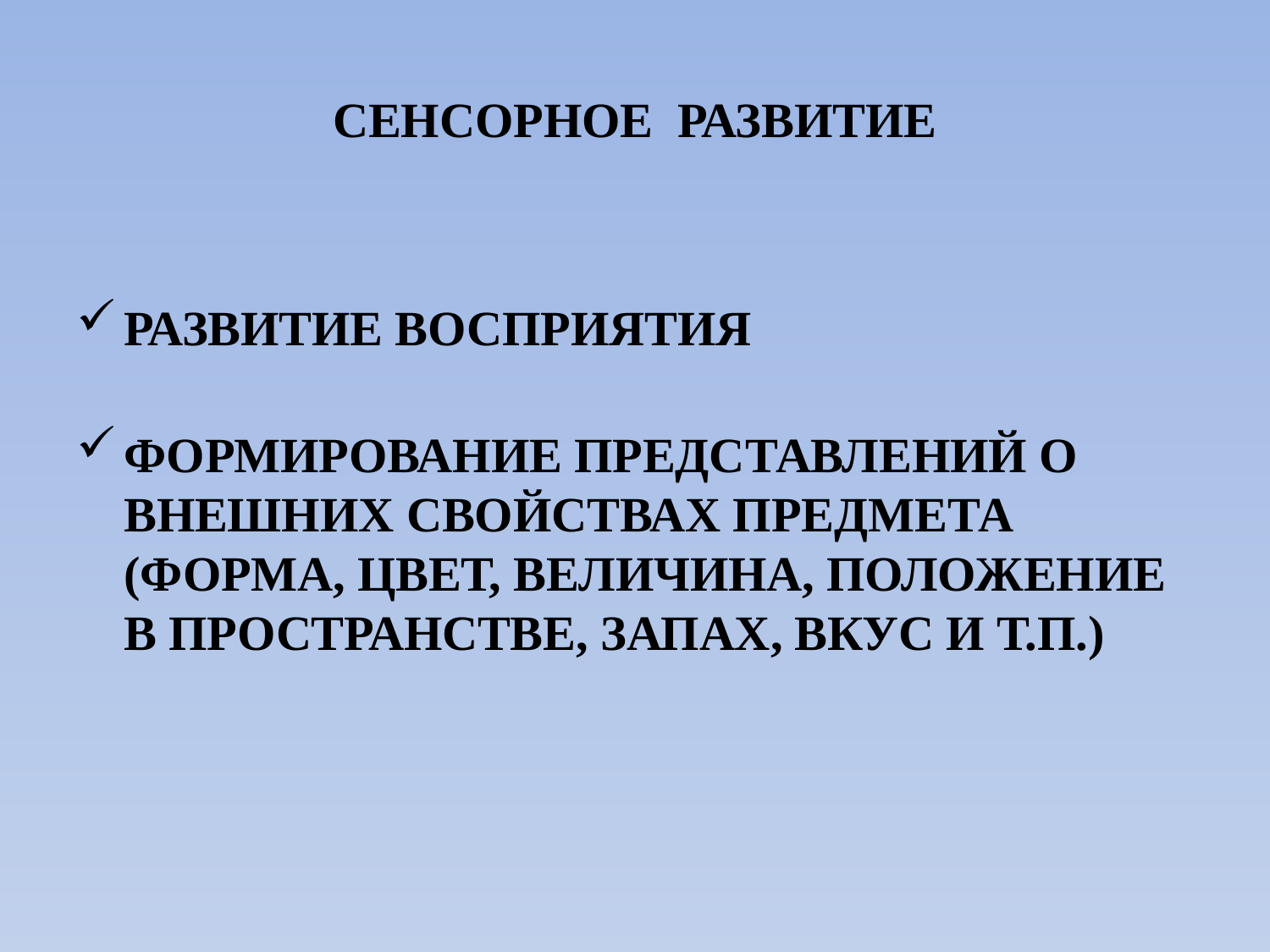

# СЕНСОРНОЕ  РАЗВИТИЕ

РАЗВИТИЕ ВОСПРИЯТИЯ

ФОРМИРОВАНИЕ ПРЕДСТАВЛЕНИЙ О ВНЕШНИХ СВОЙСТВАХ ПРЕДМЕТА (ФОРМА, ЦВЕТ, ВЕЛИЧИНА, ПОЛОЖЕНИЕ В ПРОСТРАНСТВЕ, ЗАПАХ, ВКУС И Т.П.)